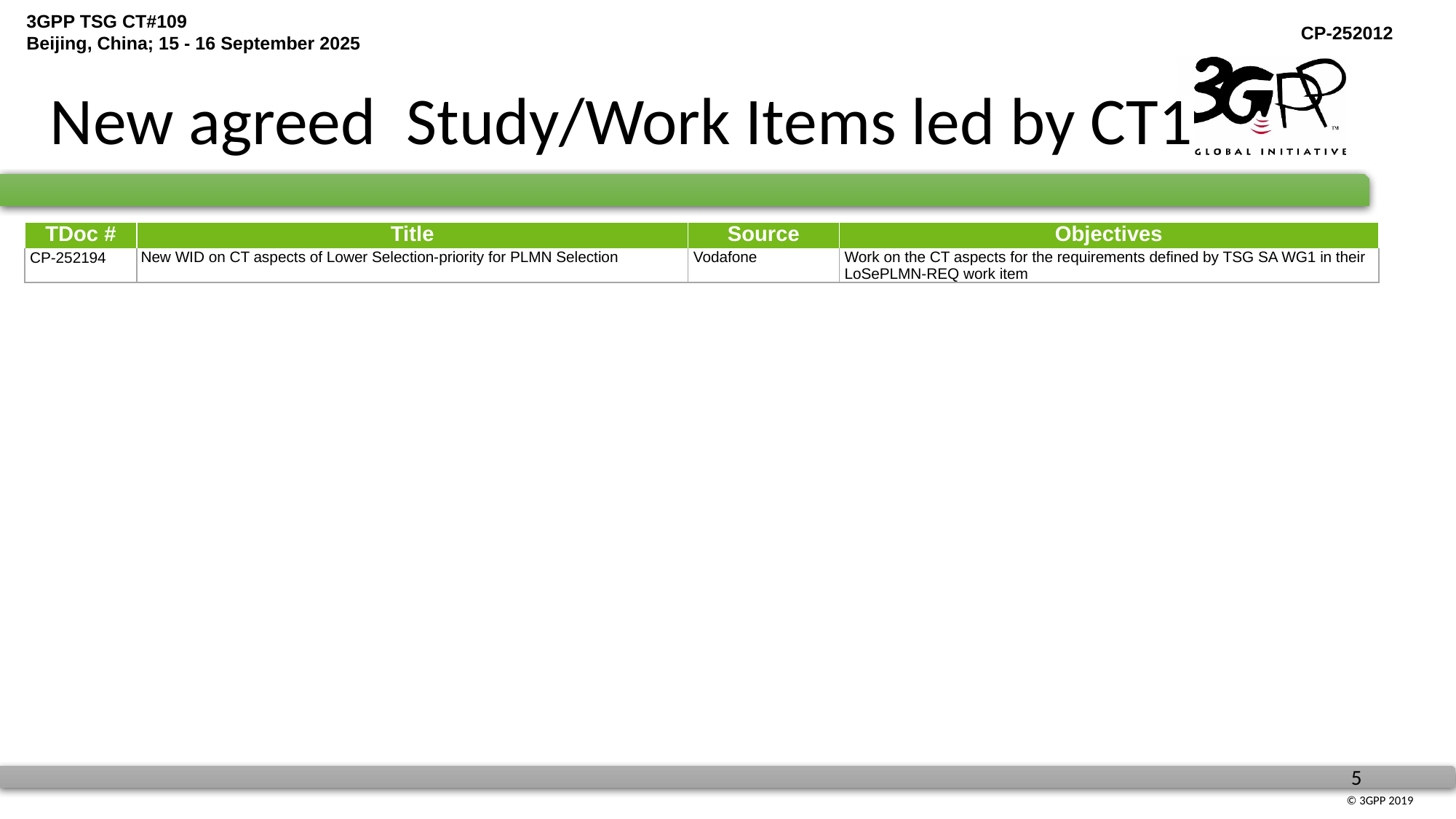

# New agreed  Study/Work Items led by CT1
| TDoc # | Title | Source | Objectives |
| --- | --- | --- | --- |
| CP-252194 | New WID on CT aspects of Lower Selection-priority for PLMN Selection | Vodafone | Work on the CT aspects for the requirements defined by TSG SA WG1 in their LoSePLMN-REQ work item |